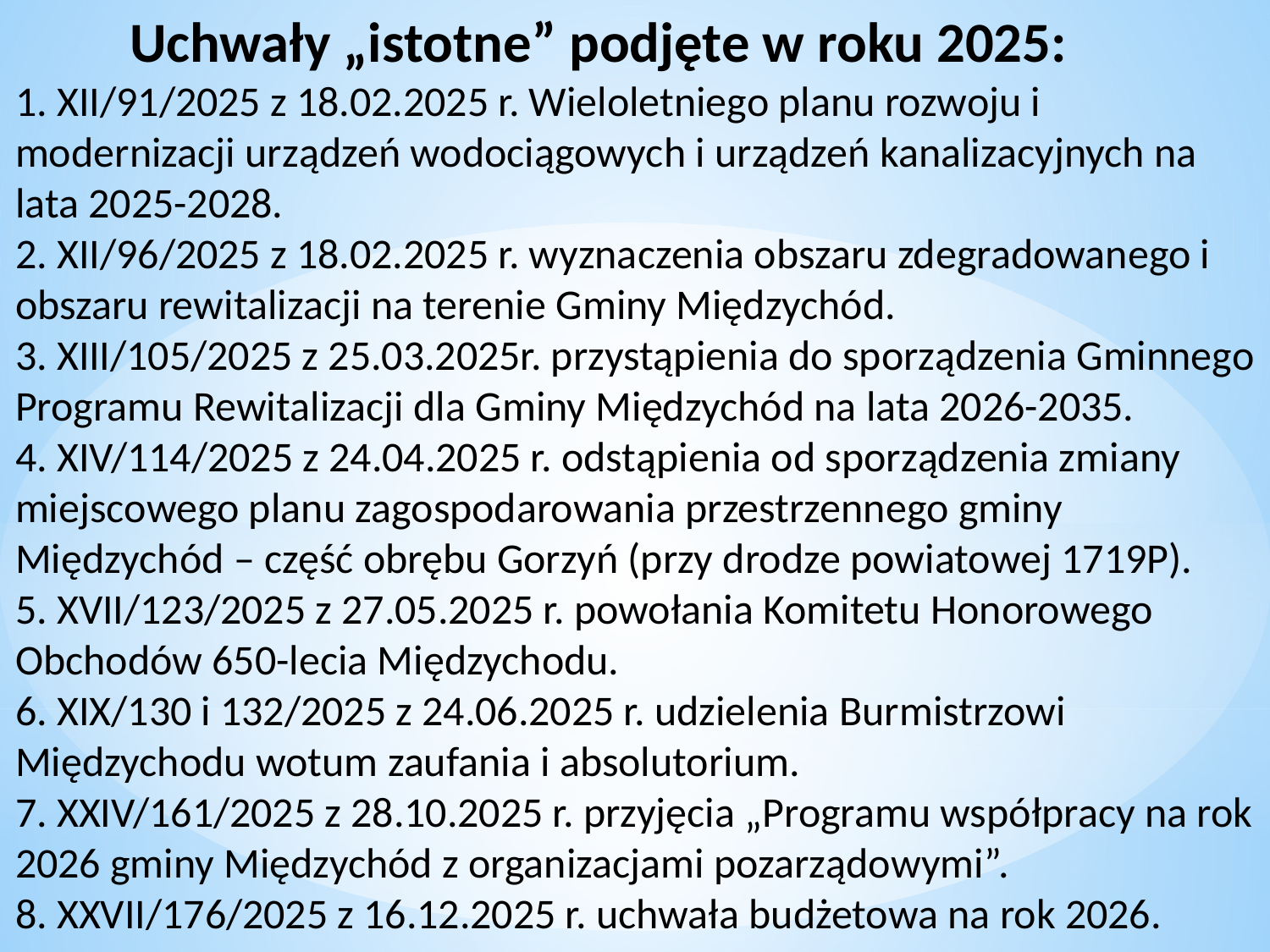

Uchwały „istotne” podjęte w roku 2025:
1. XII/91/2025 z 18.02.2025 r. Wieloletniego planu rozwoju i modernizacji urządzeń wodociągowych i urządzeń kanalizacyjnych na lata 2025-2028.
2. XII/96/2025 z 18.02.2025 r. wyznaczenia obszaru zdegradowanego i obszaru rewitalizacji na terenie Gminy Międzychód.
3. XIII/105/2025 z 25.03.2025r. przystąpienia do sporządzenia Gminnego Programu Rewitalizacji dla Gminy Międzychód na lata 2026-2035.
4. XIV/114/2025 z 24.04.2025 r. odstąpienia od sporządzenia zmiany miejscowego planu zagospodarowania przestrzennego gminy Międzychód – część obrębu Gorzyń (przy drodze powiatowej 1719P).
5. XVII/123/2025 z 27.05.2025 r. powołania Komitetu Honorowego Obchodów 650-lecia Międzychodu.
6. XIX/130 i 132/2025 z 24.06.2025 r. udzielenia Burmistrzowi Międzychodu wotum zaufania i absolutorium.
7. XXIV/161/2025 z 28.10.2025 r. przyjęcia „Programu współpracy na rok 2026 gminy Międzychód z organizacjami pozarządowymi”.
8. XXVII/176/2025 z 16.12.2025 r. uchwała budżetowa na rok 2026.